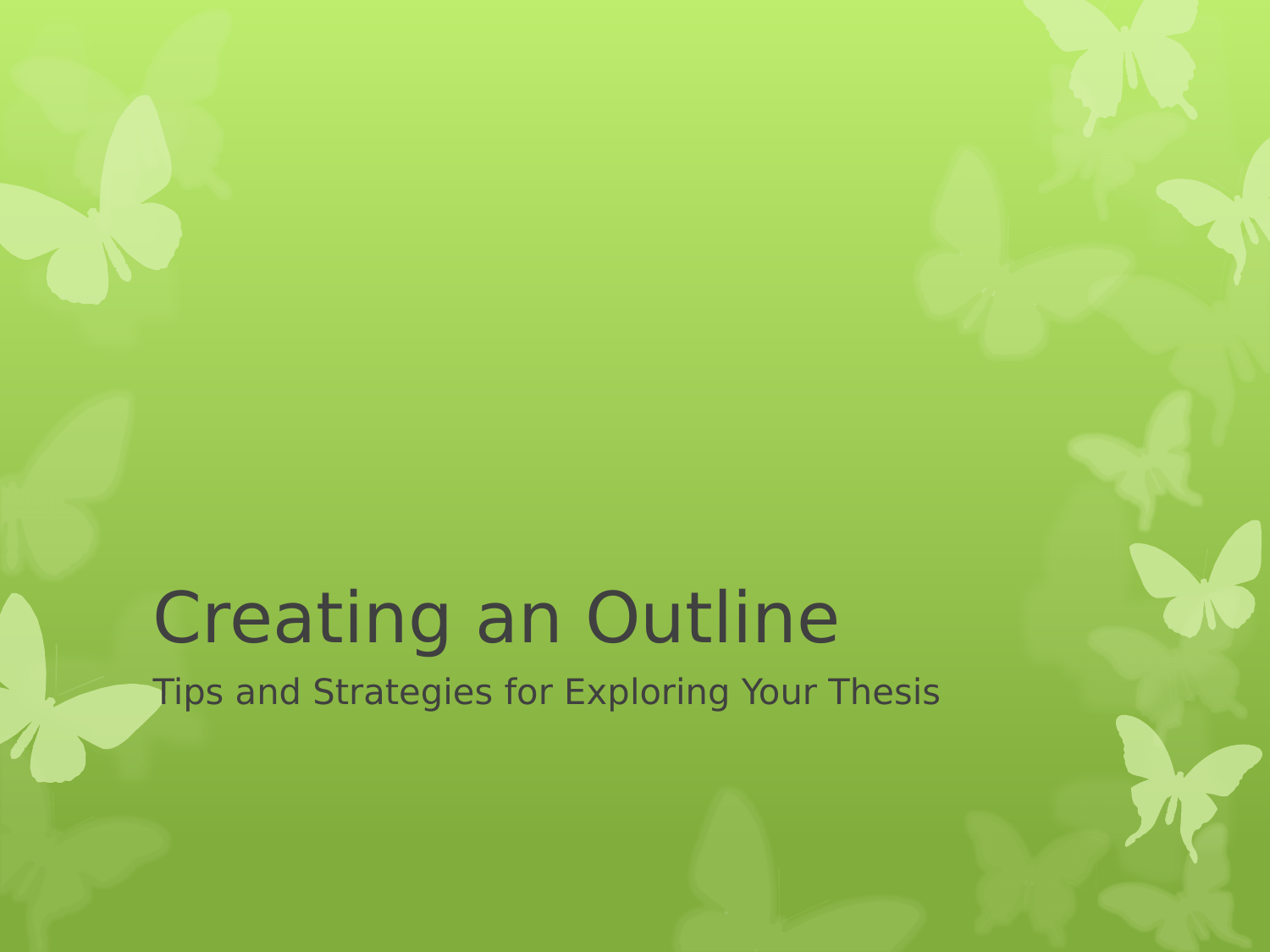

# Creating an Outline
Tips and Strategies for Exploring Your Thesis